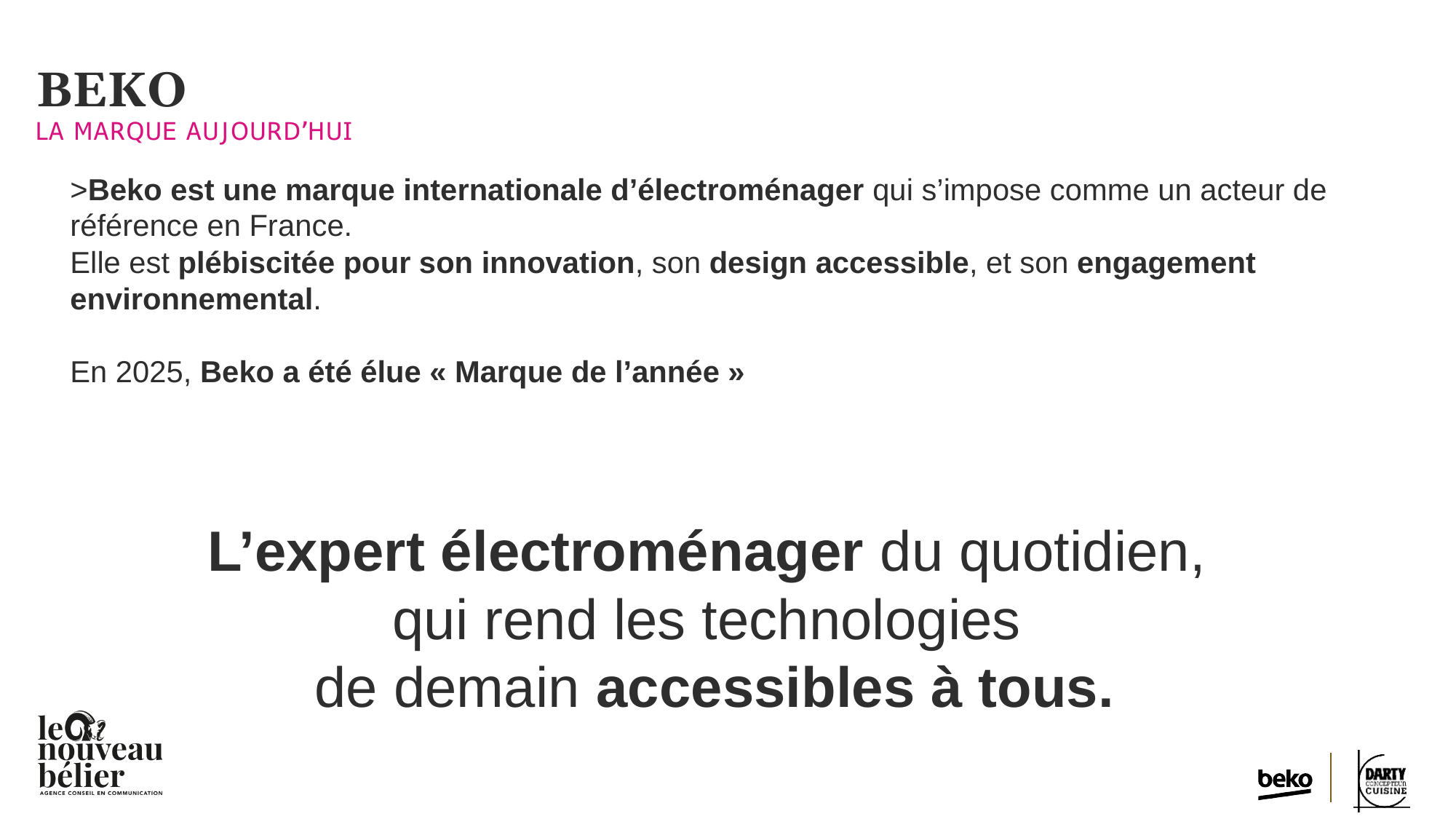

# BEKO
La marque aujourd’hui
>Beko est une marque internationale d’électroménager qui s’impose comme un acteur de référence en France.
Elle est plébiscitée pour son innovation, son design accessible, et son engagement environnemental.
En 2025, Beko a été élue « Marque de l’année »
L’expert électroménager du quotidien,
qui rend les technologies
de demain accessibles à tous.